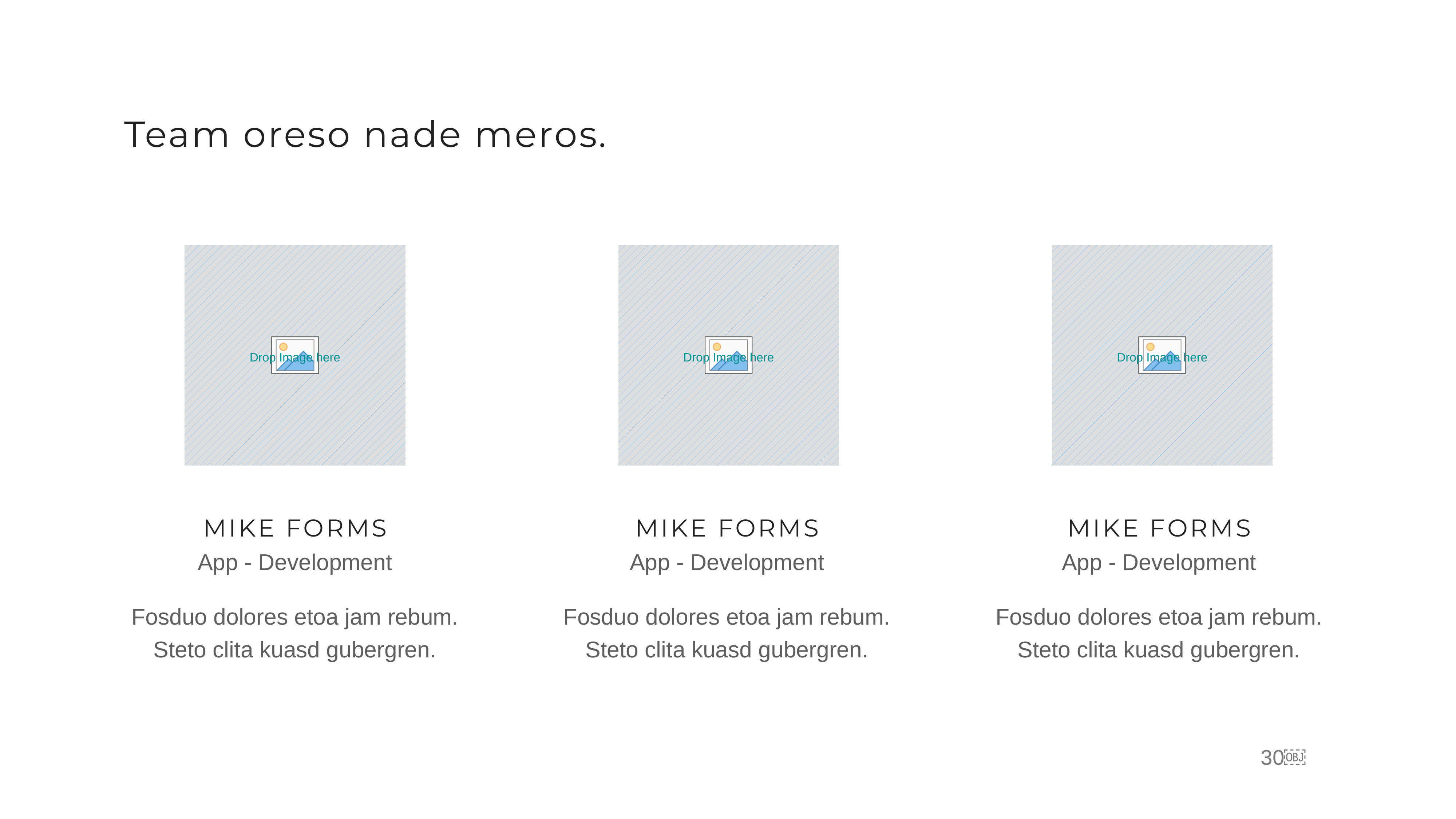

Team oreso nade meros.

MIKE FORMS
MIKE FORMS
MIKE FORMS
App - Development
App - Development
App - Development
Fosduo dolores etoa jam rebum. Steto clita kuasd gubergren.
Fosduo dolores etoa jam rebum. Steto clita kuasd gubergren.
Fosduo dolores etoa jam rebum. Steto clita kuasd gubergren.